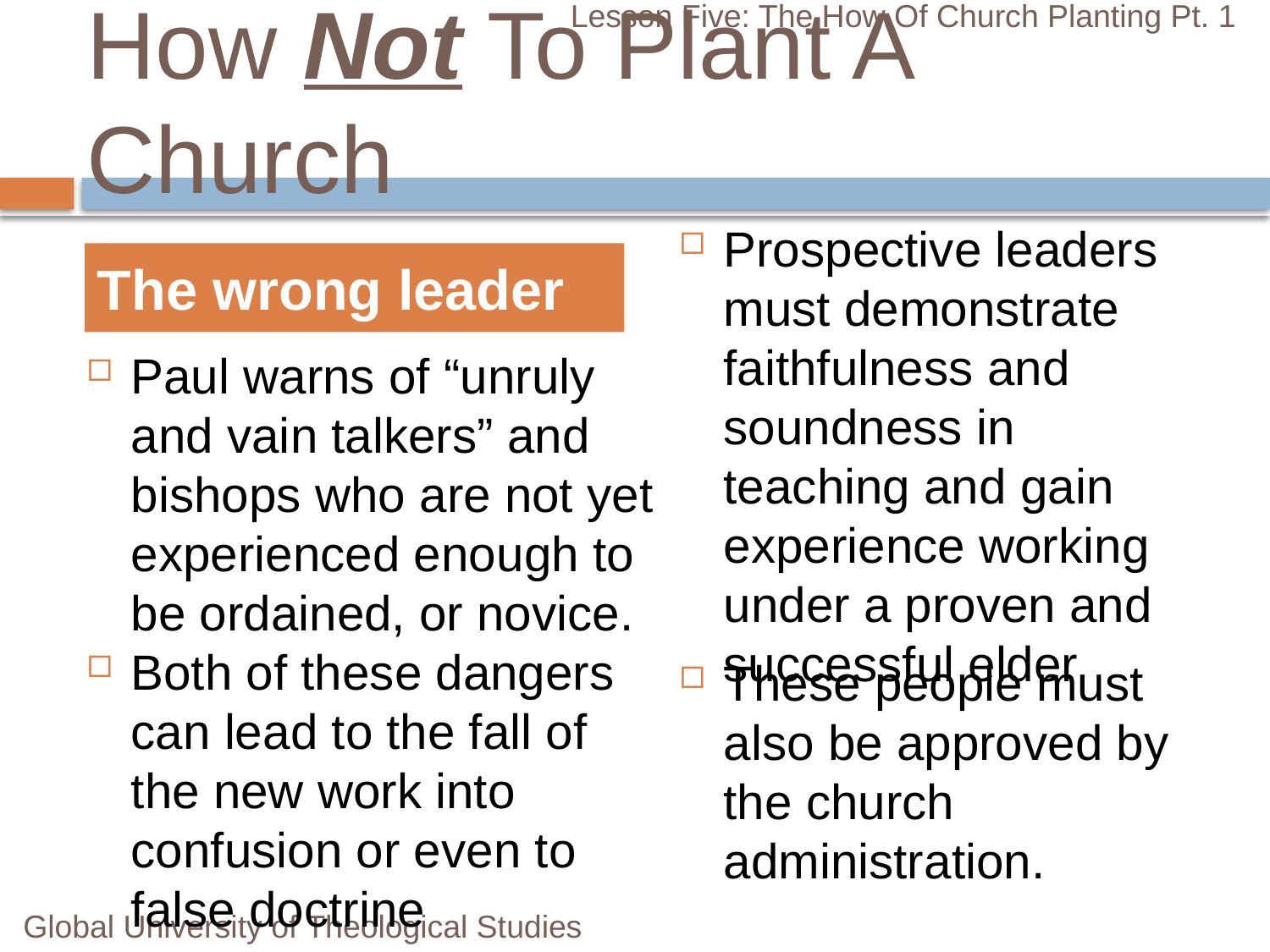

Lesson Five: The How Of Church Planting Pt. 1
# How Not To Plant A Church
Prospective leaders must demonstrate faithfulness and soundness in teaching and gain experience working under a proven and successful elder
The wrong leader
Paul warns of “unruly and vain talkers” and bishops who are not yet experienced enough to be ordained, or novice.
Both of these dangers can lead to the fall of the new work into confusion or even to false doctrine
These people must also be approved by the church administration.
Global University of Theological Studies